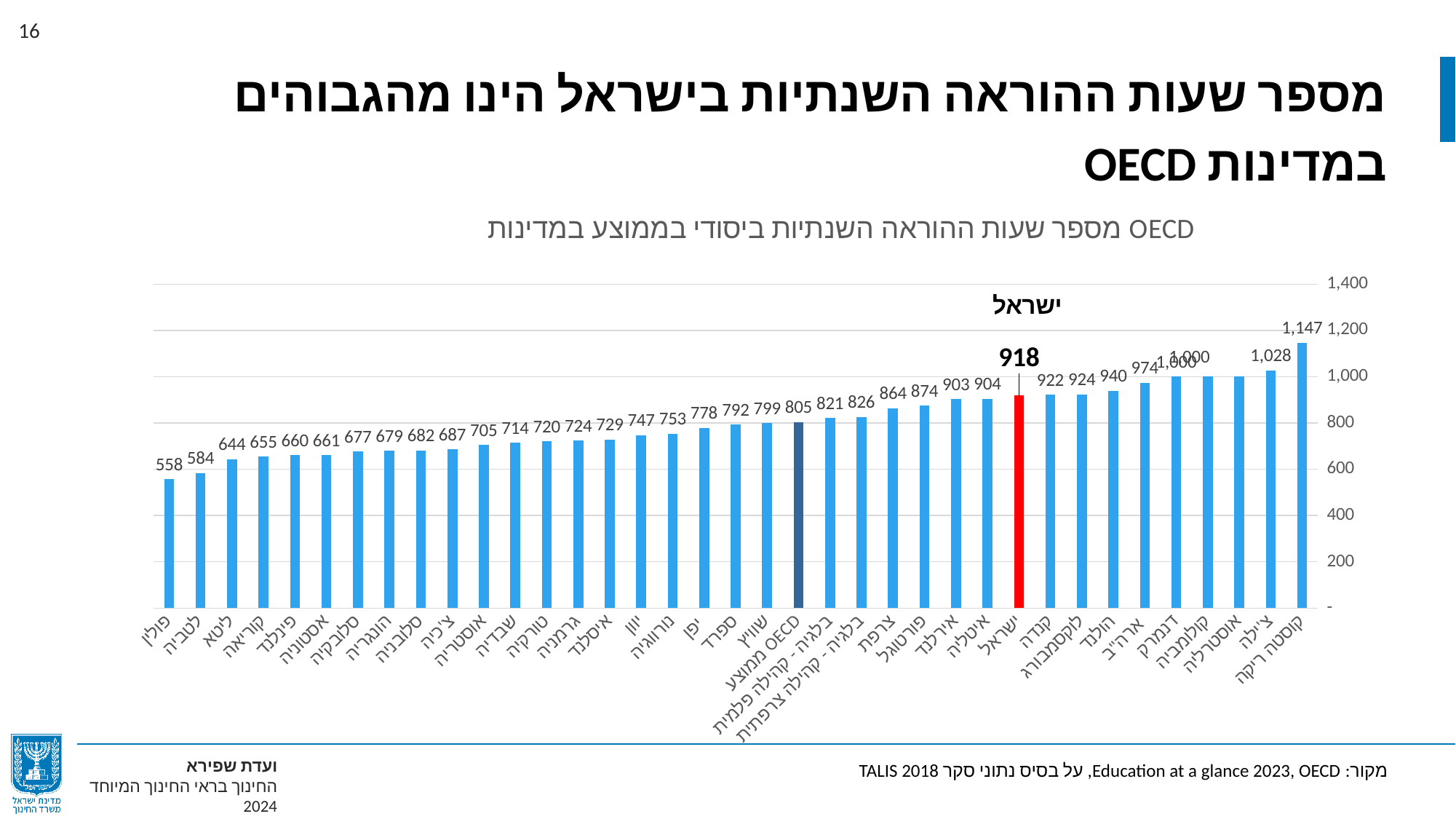

מספר שעות ההוראה השנתיות בישראל הינו מהגבוהים במדינות OECD

### Chart: מספר שעות ההוראה השנתיות ביסודי בממוצע במדינות OECD

| Category | מספר שעות שנתי |
|---|---|
| קוסטה ריקה | 1146.66667 |
| צ'ילה | 1027.50747 |
| אוסטרליה | 1000.0 |
| קולומביה | 1000.0 |
| דנמרק | 1000.0 |
| ארה"ב  | 973.52756 |
| הולנד | 940.0 |
| לוקסמבורג | 924.0 |
| קנדה | 921.77489 |
| ישראל | 918.46401 |
| איטליה | 904.2 |
| אירלנד | 902.5 |
| פורטוגל | 874.13 |
| צרפת | 864.0 |
| בלגיה - קהילה צרפתית | 826.0 |
| בלגיה - קהילה פלמית | 821.33333 |
| ממוצע OECD | 804.78514 |
| שוויץ | 798.66667 |
| ספרד | 792.35627 |
| יפן  | 778.175 |
| נורווגיה | 753.14286 |
| יוון | 747.24444 |
| איסלנד | 728.57143 |
| גרמניה | 724.00332 |
| טורקיה | 720.0 |
| שבדיה | 713.83333 |
| אוסטריה | 705.0 |
| צ'כיה | 686.76 |
| סלובניה | 681.875 |
| הונגריה | 679.3875 |
| סלובקיה | 676.8 |
| אסטוניה | 660.625 |
| פינלנד | 660.25 |
| קוריאה | 654.66667 |
| ליטא | 643.87601 |
| לטביה | 584.25926 |
| פולין | 557.55 |
מקור: Education at a glance 2023, OECD, על בסיס נתוני סקר TALIS 2018